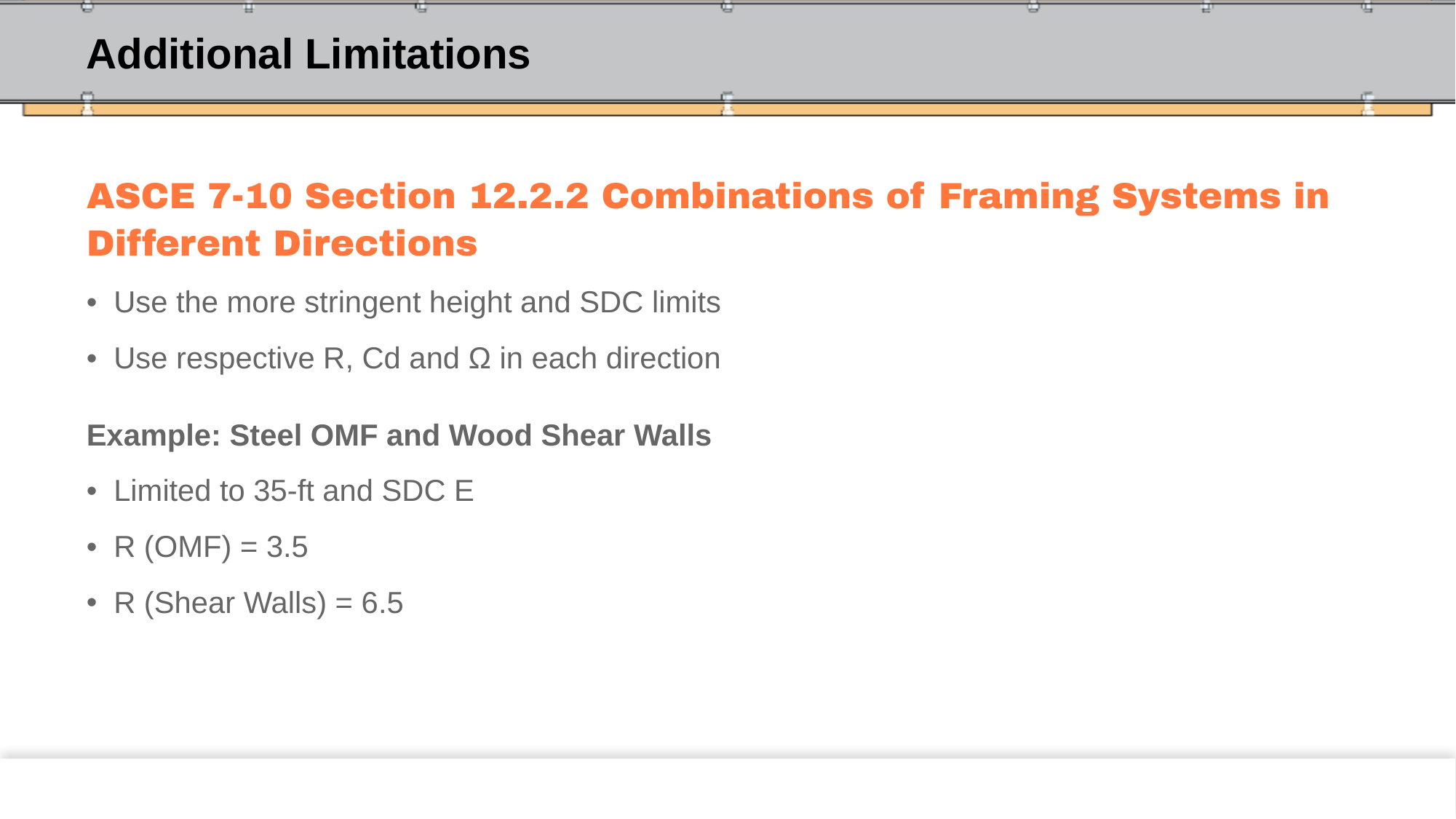

# Additional Limitations
ASCE 7-10 Section 12.2.2 Combinations of Framing Systems in Different Directions
Use the more stringent height and SDC limits
Use respective R, Cd and Ω in each direction
Example: Steel OMF and Wood Shear Walls
Limited to 35-ft and SDC E
R (OMF) = 3.5
R (Shear Walls) = 6.5